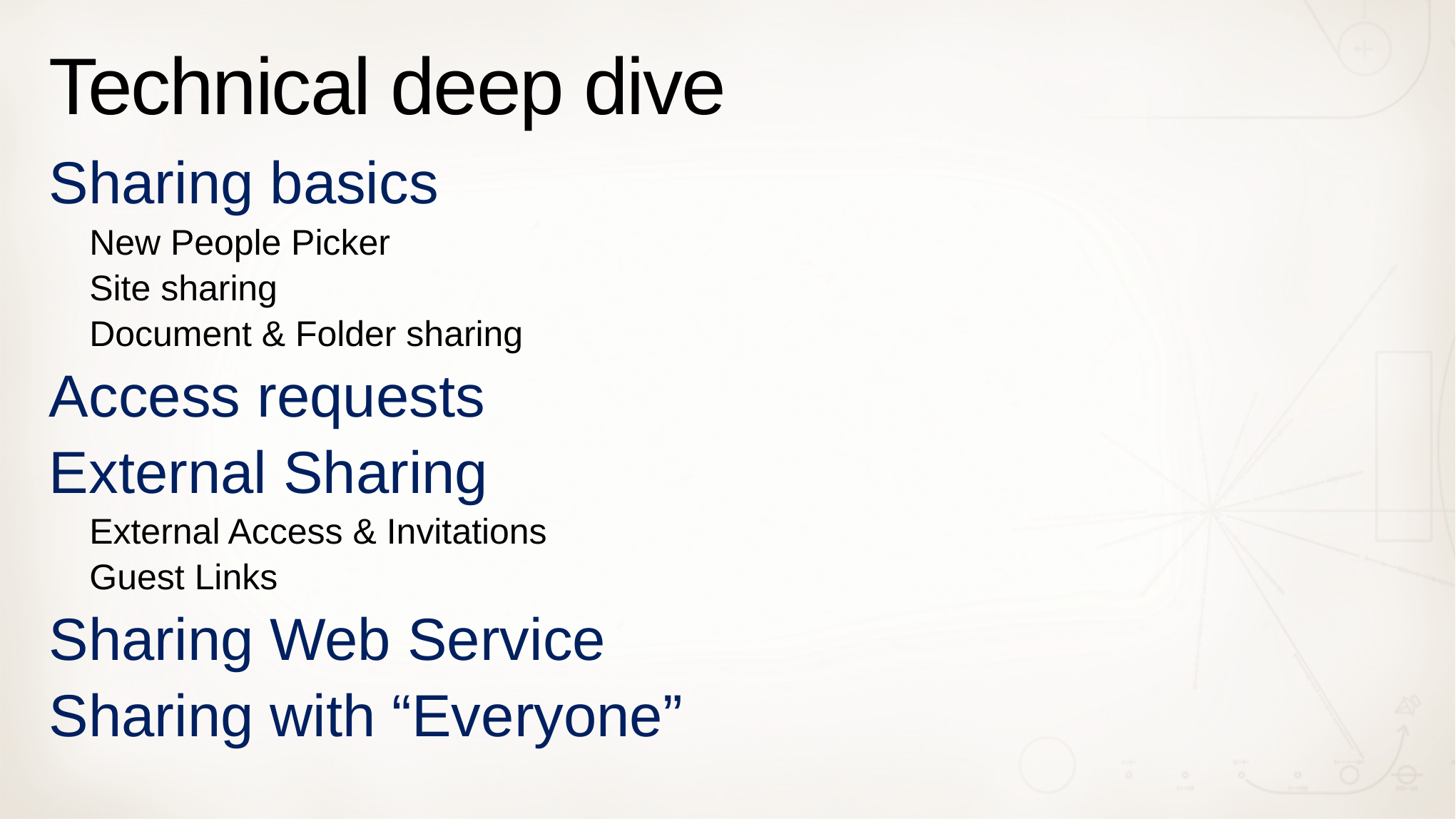

# Technical deep dive
Sharing basics
New People Picker
Site sharing
Document & Folder sharing
Access requests
External Sharing
External Access & Invitations
Guest Links
Sharing Web Service
Sharing with “Everyone”